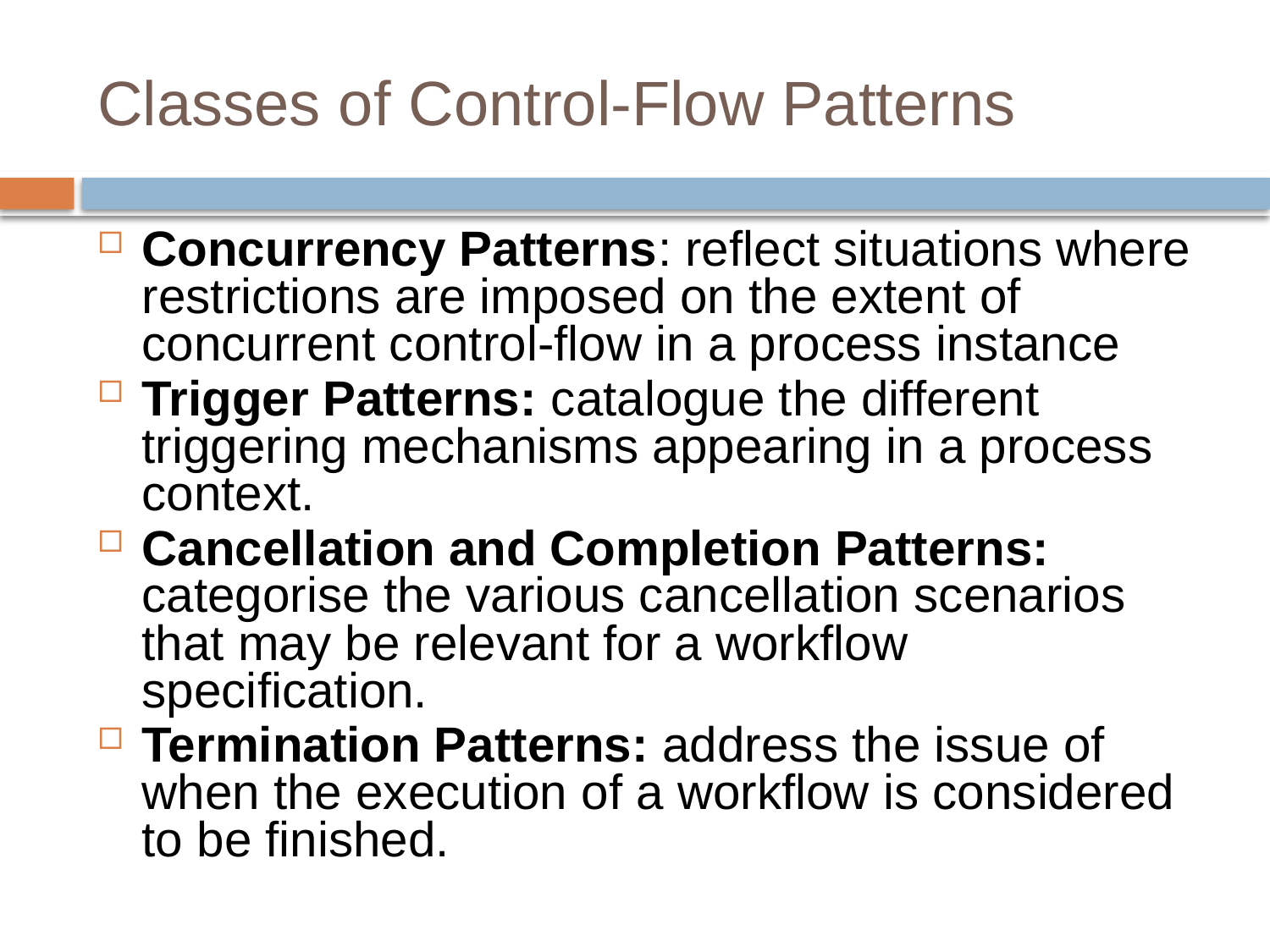

# Classes of Control-Flow Patterns
Concurrency Patterns: reflect situations where restrictions are imposed on the extent of concurrent control-flow in a process instance
Trigger Patterns: catalogue the different triggering mechanisms appearing in a process context.
Cancellation and Completion Patterns: categorise the various cancellation scenarios that may be relevant for a workflow specification.
Termination Patterns: address the issue of when the execution of a workflow is considered to be finished.